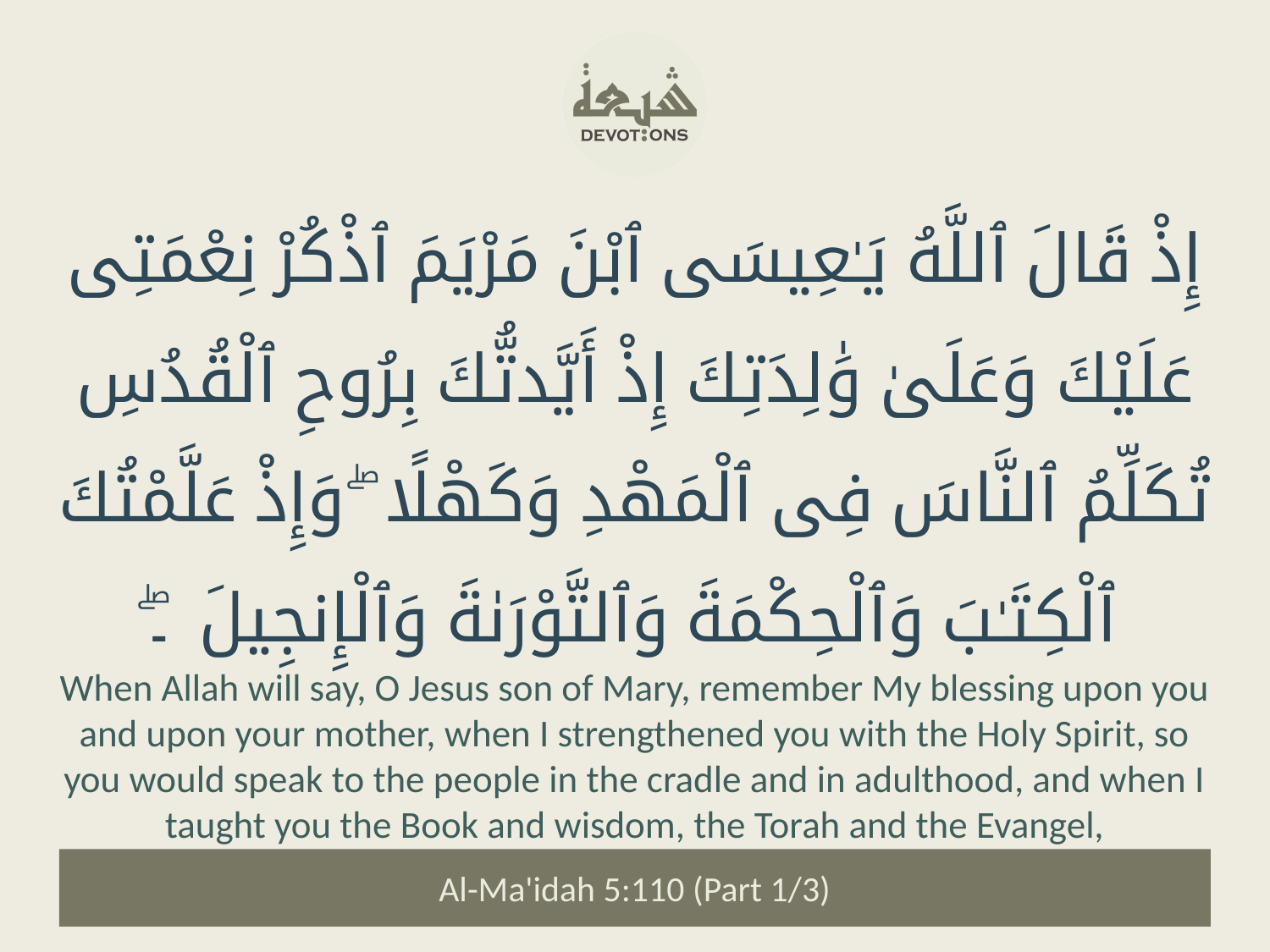

إِذْ قَالَ ٱللَّهُ يَـٰعِيسَى ٱبْنَ مَرْيَمَ ٱذْكُرْ نِعْمَتِى عَلَيْكَ وَعَلَىٰ وَٰلِدَتِكَ إِذْ أَيَّدتُّكَ بِرُوحِ ٱلْقُدُسِ تُكَلِّمُ ٱلنَّاسَ فِى ٱلْمَهْدِ وَكَهْلًا ۖ وَإِذْ عَلَّمْتُكَ ٱلْكِتَـٰبَ وَٱلْحِكْمَةَ وَٱلتَّوْرَىٰةَ وَٱلْإِنجِيلَ  ۔ۖ
When Allah will say, O Jesus son of Mary, remember My blessing upon you and upon your mother, when I strengthened you with the Holy Spirit, so you would speak to the people in the cradle and in adulthood, and when I taught you the Book and wisdom, the Torah and the Evangel,
Al-Ma'idah 5:110 (Part 1/3)